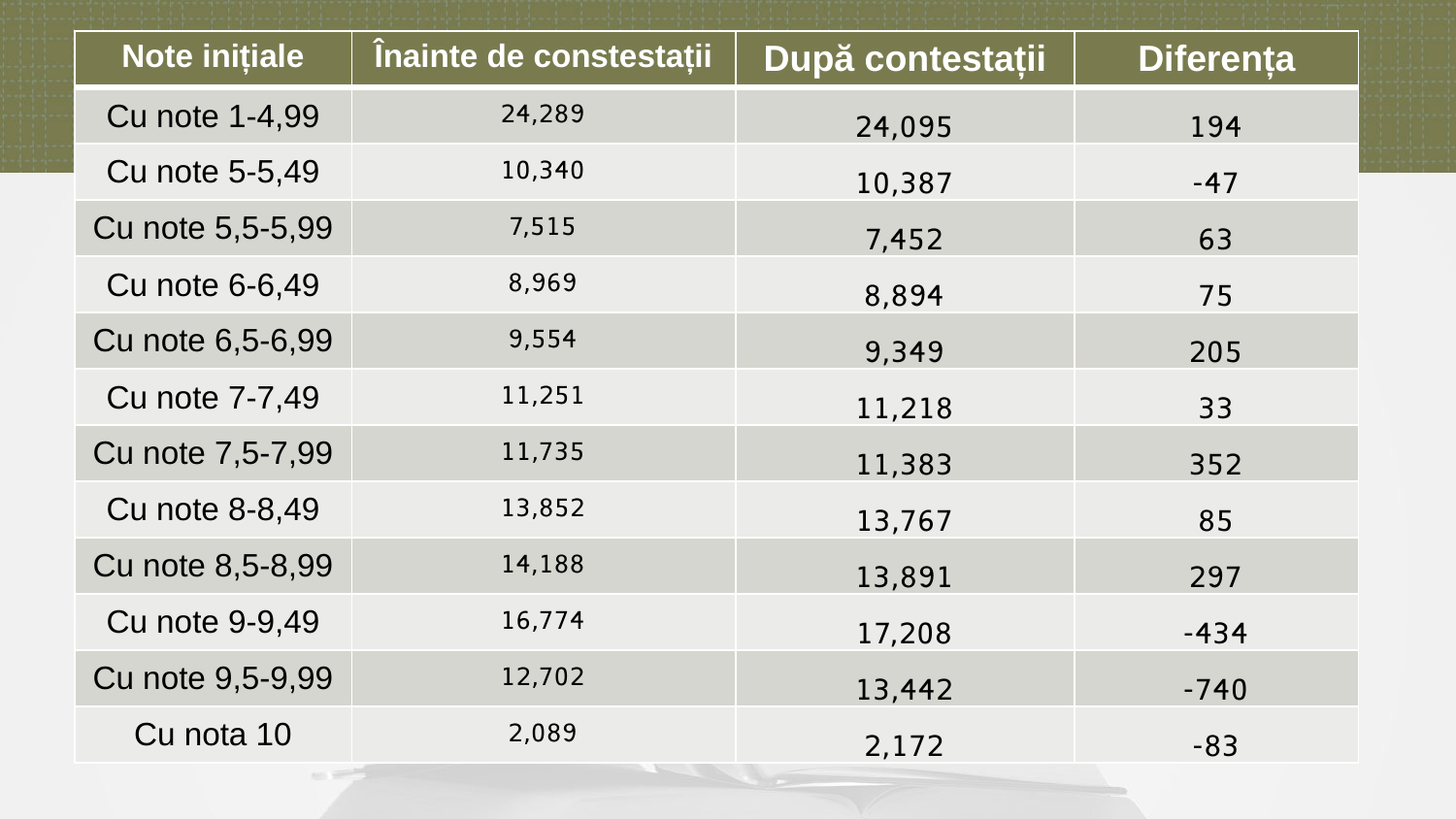

Chart Style
| Note inițiale | Înainte de constestații | După contestații | Diferența |
| --- | --- | --- | --- |
| Cu note 1-4,99 | 24,289 | 24,095 | 194 |
| Cu note 5-5,49 | 10,340 | 10,387 | -47 |
| Cu note 5,5-5,99 | 7,515 | 7,452 | 63 |
| Cu note 6-6,49 | 8,969 | 8,894 | 75 |
| Cu note 6,5-6,99 | 9,554 | 9,349 | 205 |
| Cu note 7-7,49 | 11,251 | 11,218 | 33 |
| Cu note 7,5-7,99 | 11,735 | 11,383 | 352 |
| Cu note 8-8,49 | 13,852 | 13,767 | 85 |
| Cu note 8,5-8,99 | 14,188 | 13,891 | 297 |
| Cu note 9-9,49 | 16,774 | 17,208 | -434 |
| Cu note 9,5-9,99 | 12,702 | 13,442 | -740 |
| Cu nota 10 | 2,089 | 2,172 | -83 |
Insert the title of your subtitle Here